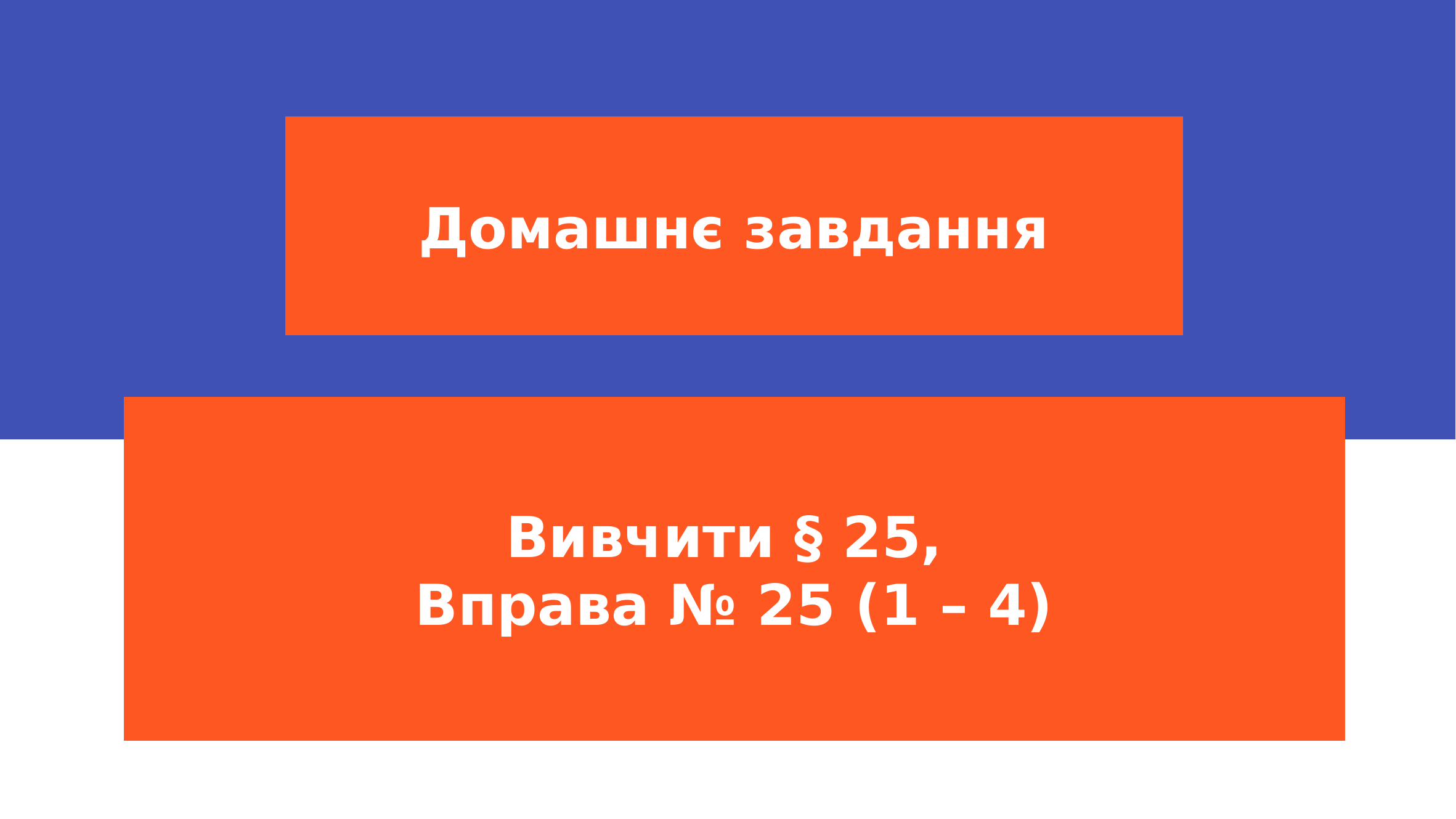

Домашнє завдання

Вивчити § 25,
Вправа № 25 (1 – 4)